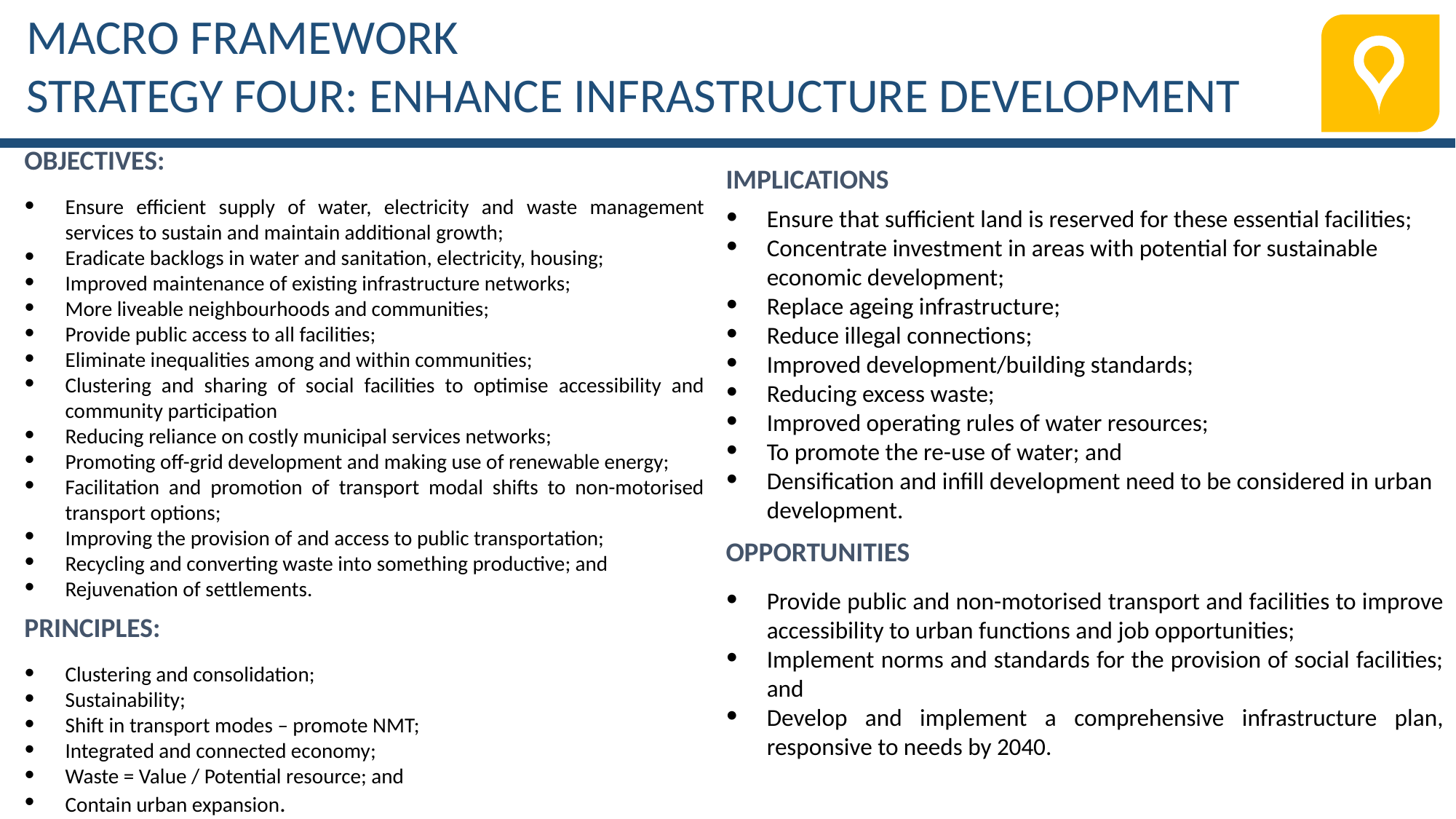

MACRO FRAMEWORK
STRATEGY FOUR: ENHANCE INFRASTRUCTURE DEVELOPMENT

Objectives:
Ensure efficient supply of water, electricity and waste management services to sustain and maintain additional growth;
Eradicate backlogs in water and sanitation, electricity, housing;
Improved maintenance of existing infrastructure networks;
More liveable neighbourhoods and communities;
Provide public access to all facilities;
Eliminate inequalities among and within communities;
Clustering and sharing of social facilities to optimise accessibility and community participation
Reducing reliance on costly municipal services networks;
Promoting off-grid development and making use of renewable energy;
Facilitation and promotion of transport modal shifts to non-motorised transport options;
Improving the provision of and access to public transportation;
Recycling and converting waste into something productive; and
Rejuvenation of settlements.
Principles:
Clustering and consolidation;
Sustainability;
Shift in transport modes – promote NMT;
Integrated and connected economy;
Waste = Value / Potential resource; and
Contain urban expansion.
Implications
Ensure that sufficient land is reserved for these essential facilities;
Concentrate investment in areas with potential for sustainable economic development;
Replace ageing infrastructure;
Reduce illegal connections;
Improved development/building standards;
Reducing excess waste;
Improved operating rules of water resources;
To promote the re-use of water; and
Densification and infill development need to be considered in urban development.
Opportunities
Provide public and non-motorised transport and facilities to improve accessibility to urban functions and job opportunities;
Implement norms and standards for the provision of social facilities; and
Develop and implement a comprehensive infrastructure plan, responsive to needs by 2040.